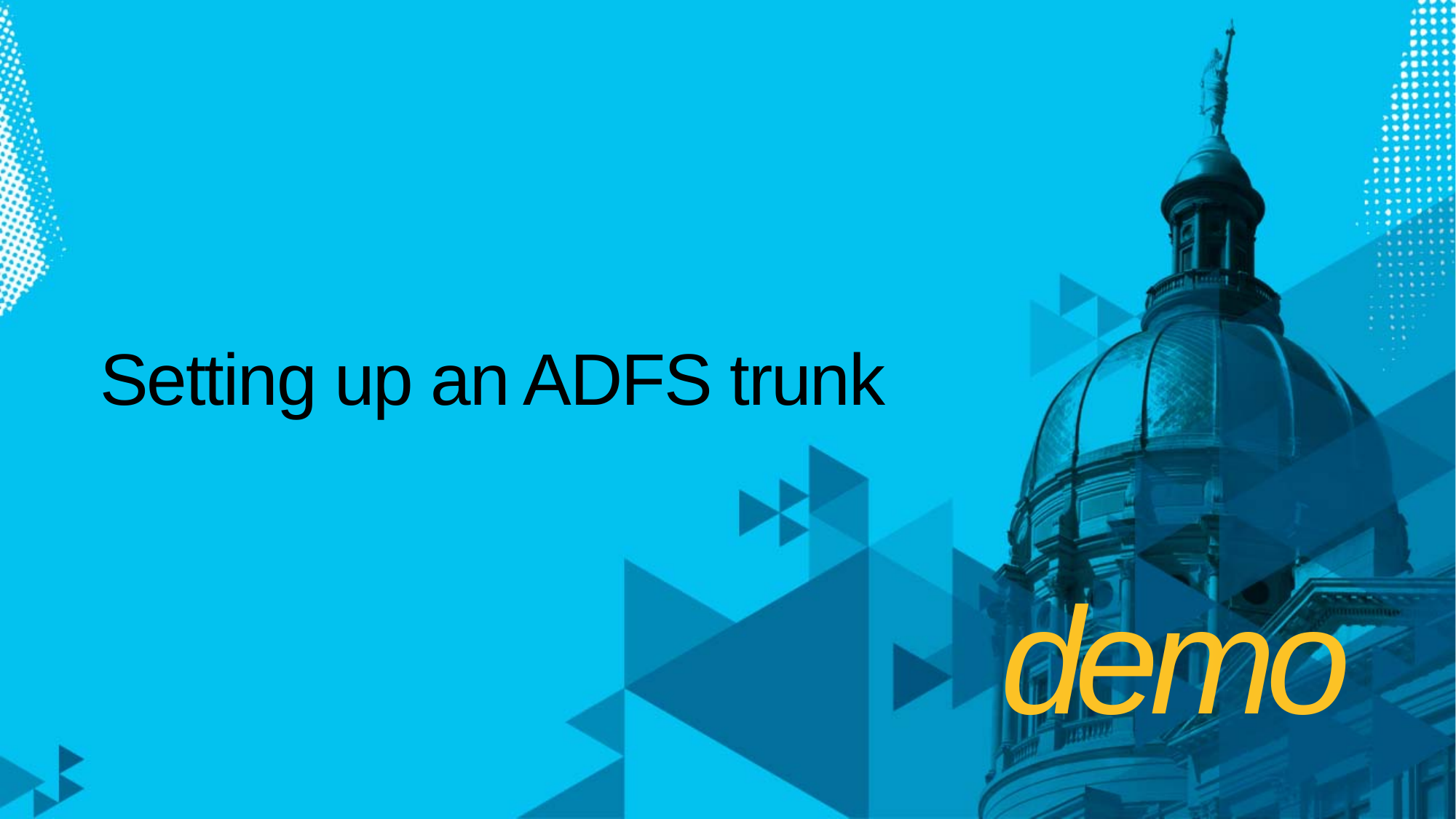

# Setting up an ADFS trunk
demo